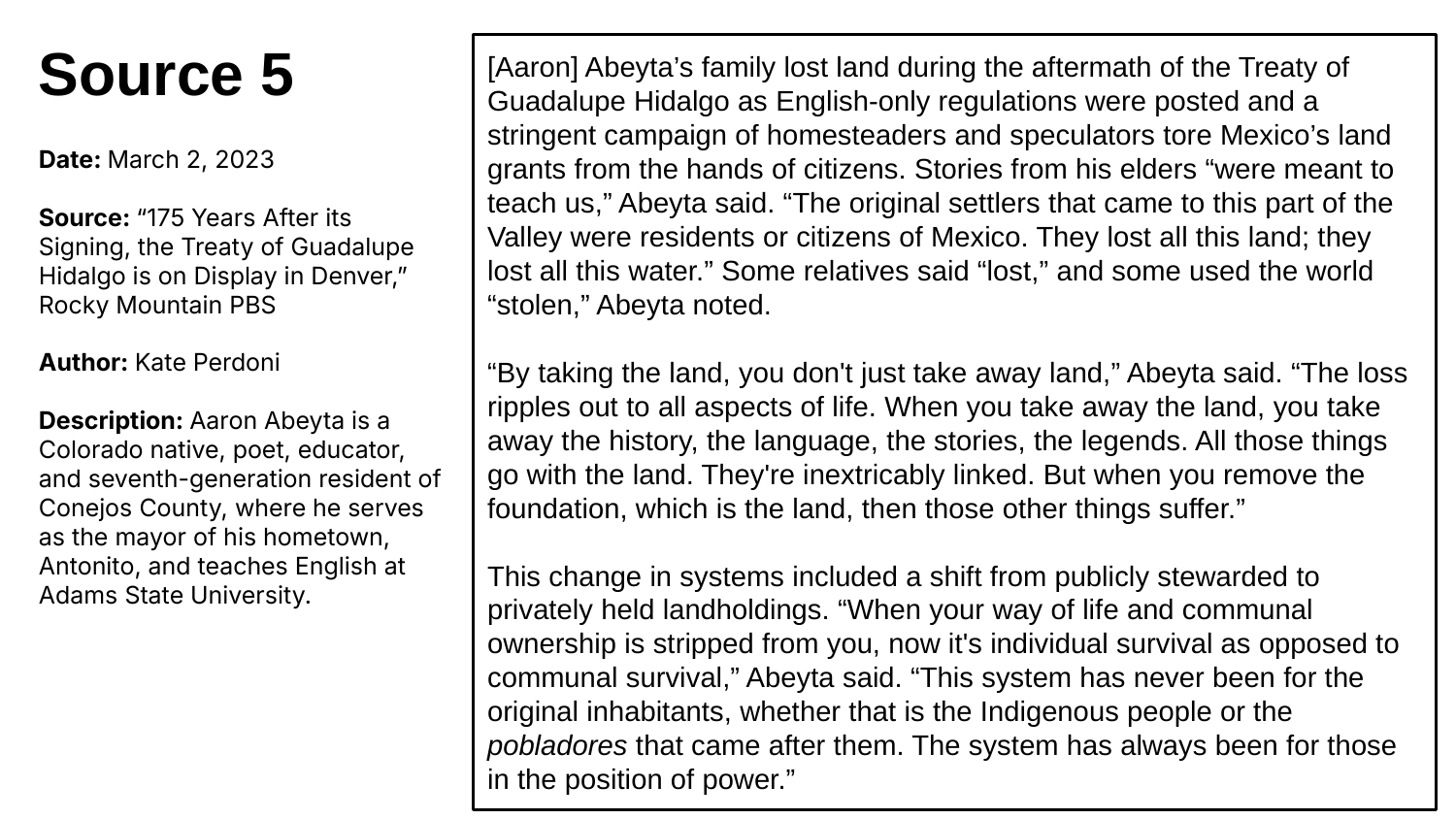

Source 5

Date: March 2, 2023

Source: “175 Years After its Signing, the Treaty of Guadalupe Hidalgo is on Display in Denver,” Rocky Mountain PBS

Author: Kate Perdoni

Description: Aaron Abeyta is a Colorado native, poet, educator, and seventh-generation resident of Conejos County, where he serves as the mayor of his hometown, Antonito, and teaches English at Adams State University.

[Aaron] Abeyta’s family lost land during the aftermath of the Treaty of Guadalupe Hidalgo as English-only regulations were posted and a stringent campaign of homesteaders and speculators tore Mexico’s land grants from the hands of citizens. Stories from his elders “were meant to teach us,” Abeyta said. “The original settlers that came to this part of the Valley were residents or citizens of Mexico. They lost all this land; they lost all this water.” Some relatives said “lost,” and some used the world “stolen,” Abeyta noted.

“By taking the land, you don't just take away land,” Abeyta said. “The loss ripples out to all aspects of life. When you take away the land, you take away the history, the language, the stories, the legends. All those things go with the land. They're inextricably linked. But when you remove the foundation, which is the land, then those other things suffer.”

This change in systems included a shift from publicly stewarded to privately held landholdings. “When your way of life and communal ownership is stripped from you, now it's individual survival as opposed to communal survival,” Abeyta said. “This system has never been for the original inhabitants, whether that is the Indigenous people or the pobladores that came after them. The system has always been for those in the position of power.”